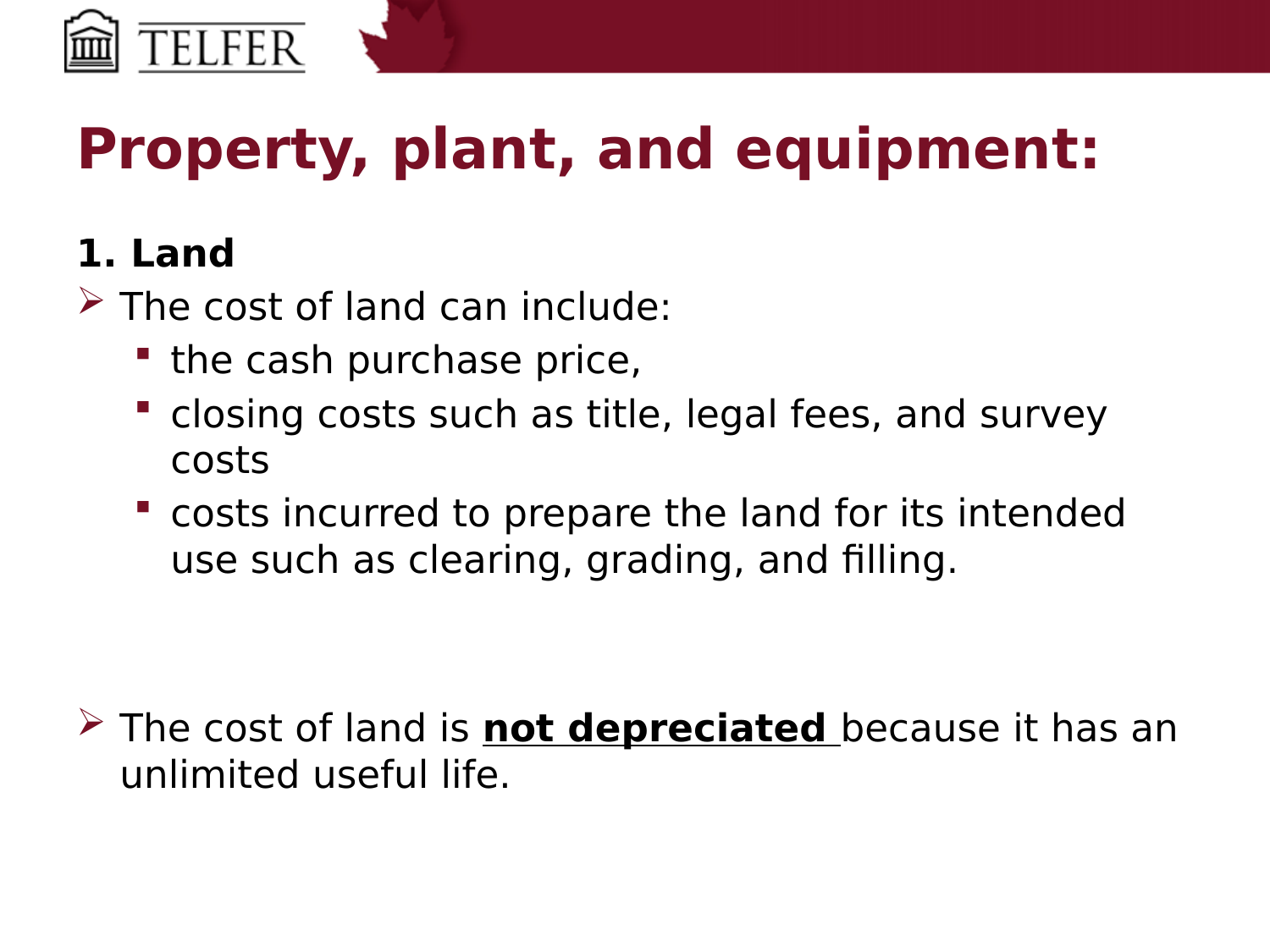

# Property, plant, and equipment:
1. Land
The cost of land can include:
the cash purchase price,
closing costs such as title, legal fees, and survey costs
costs incurred to prepare the land for its intended use such as clearing, grading, and filling.

The cost of land is not depreciated because it has an unlimited useful life.